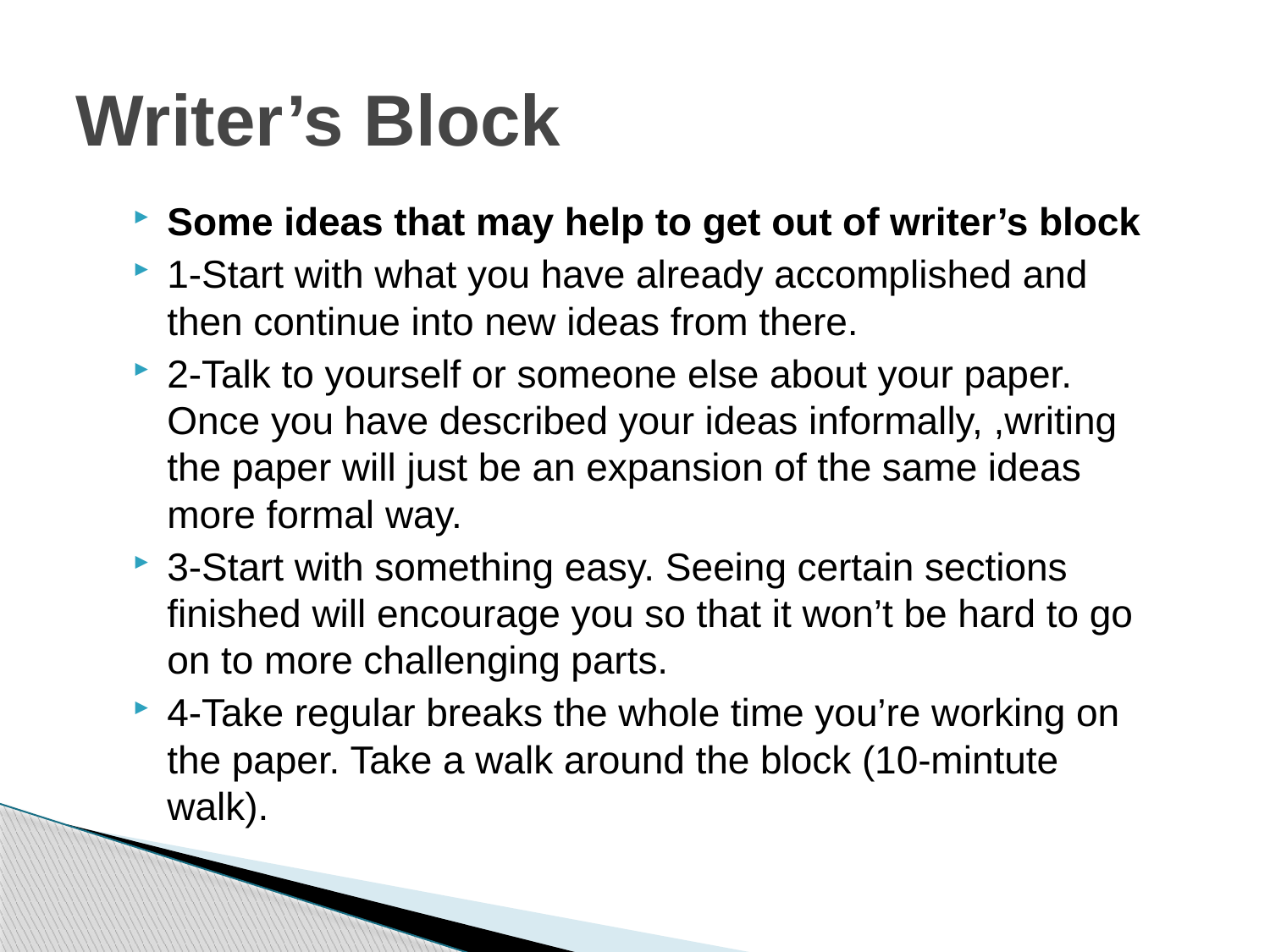

# Writer’s Block
Some ideas that may help to get out of writer’s block
1-Start with what you have already accomplished and then continue into new ideas from there.
2-Talk to yourself or someone else about your paper. Once you have described your ideas informally, ,writing the paper will just be an expansion of the same ideas more formal way.
3-Start with something easy. Seeing certain sections finished will encourage you so that it won’t be hard to go on to more challenging parts.
4-Take regular breaks the whole time you’re working on the paper. Take a walk around the block (10-mintute walk).